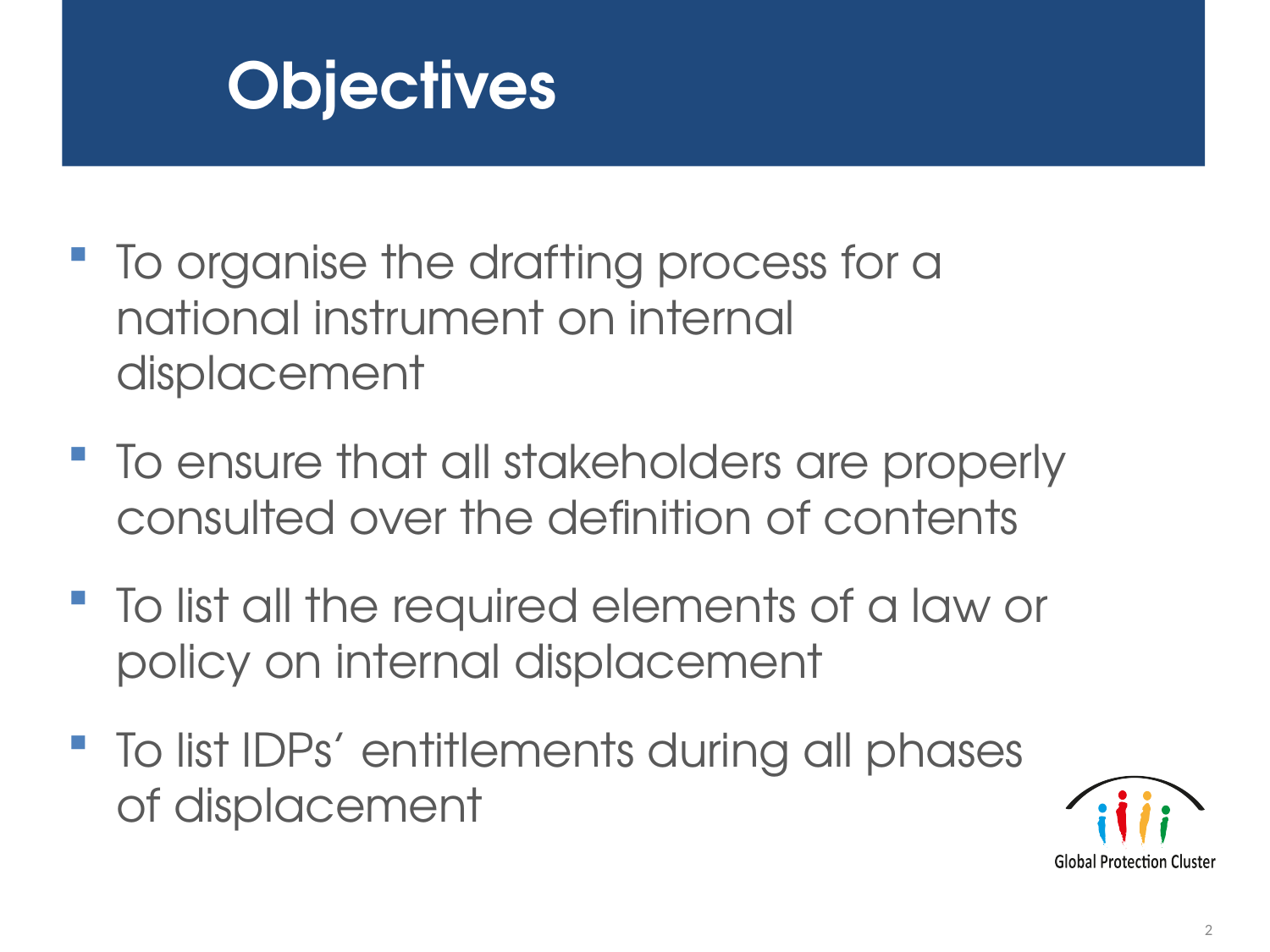

# Objectives
To organise the drafting process for a national instrument on internal displacement
To ensure that all stakeholders are properly consulted over the definition of contents
To list all the required elements of a law or policy on internal displacement
To list IDPs’ entitlements during all phases of displacement